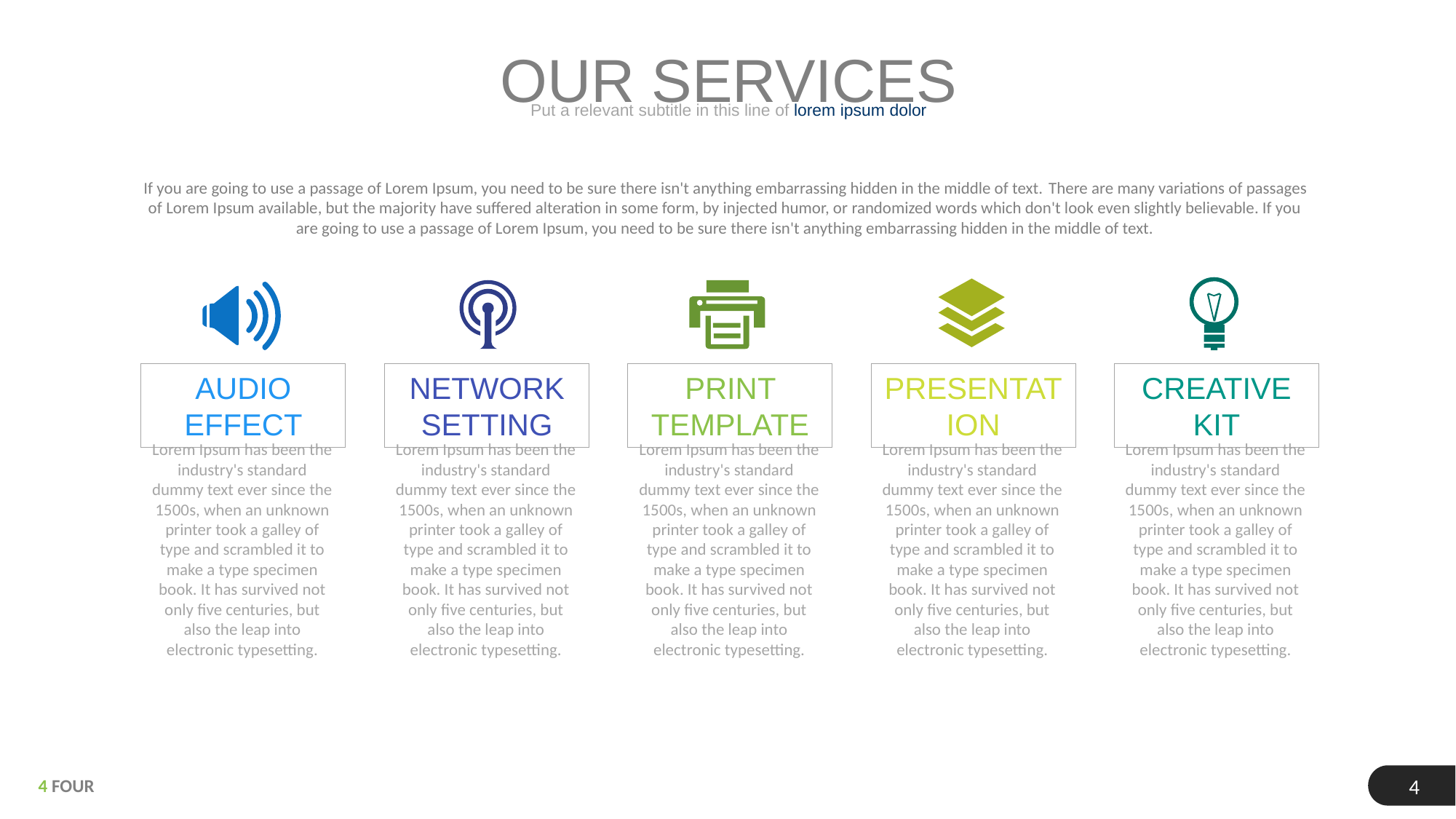

OUR SERVICES
Put a relevant subtitle in this line of lorem ipsum dolor
If you are going to use a passage of Lorem Ipsum, you need to be sure there isn't anything embarrassing hidden in the middle of text. There are many variations of passages of Lorem Ipsum available, but the majority have suffered alteration in some form, by injected humor, or randomized words which don't look even slightly believable. If you are going to use a passage of Lorem Ipsum, you need to be sure there isn't anything embarrassing hidden in the middle of text.

AUDIO EFFECT
NETWORK SETTING
PRINT TEMPLATE
PRESENTATION
CREATIVE KIT
Lorem Ipsum has been the industry's standard dummy text ever since the 1500s, when an unknown printer took a galley of type and scrambled it to make a type specimen book. It has survived not only five centuries, but also the leap into electronic typesetting.
Lorem Ipsum has been the industry's standard dummy text ever since the 1500s, when an unknown printer took a galley of type and scrambled it to make a type specimen book. It has survived not only five centuries, but also the leap into electronic typesetting.
Lorem Ipsum has been the industry's standard dummy text ever since the 1500s, when an unknown printer took a galley of type and scrambled it to make a type specimen book. It has survived not only five centuries, but also the leap into electronic typesetting.
Lorem Ipsum has been the industry's standard dummy text ever since the 1500s, when an unknown printer took a galley of type and scrambled it to make a type specimen book. It has survived not only five centuries, but also the leap into electronic typesetting.
Lorem Ipsum has been the industry's standard dummy text ever since the 1500s, when an unknown printer took a galley of type and scrambled it to make a type specimen book. It has survived not only five centuries, but also the leap into electronic typesetting.
4